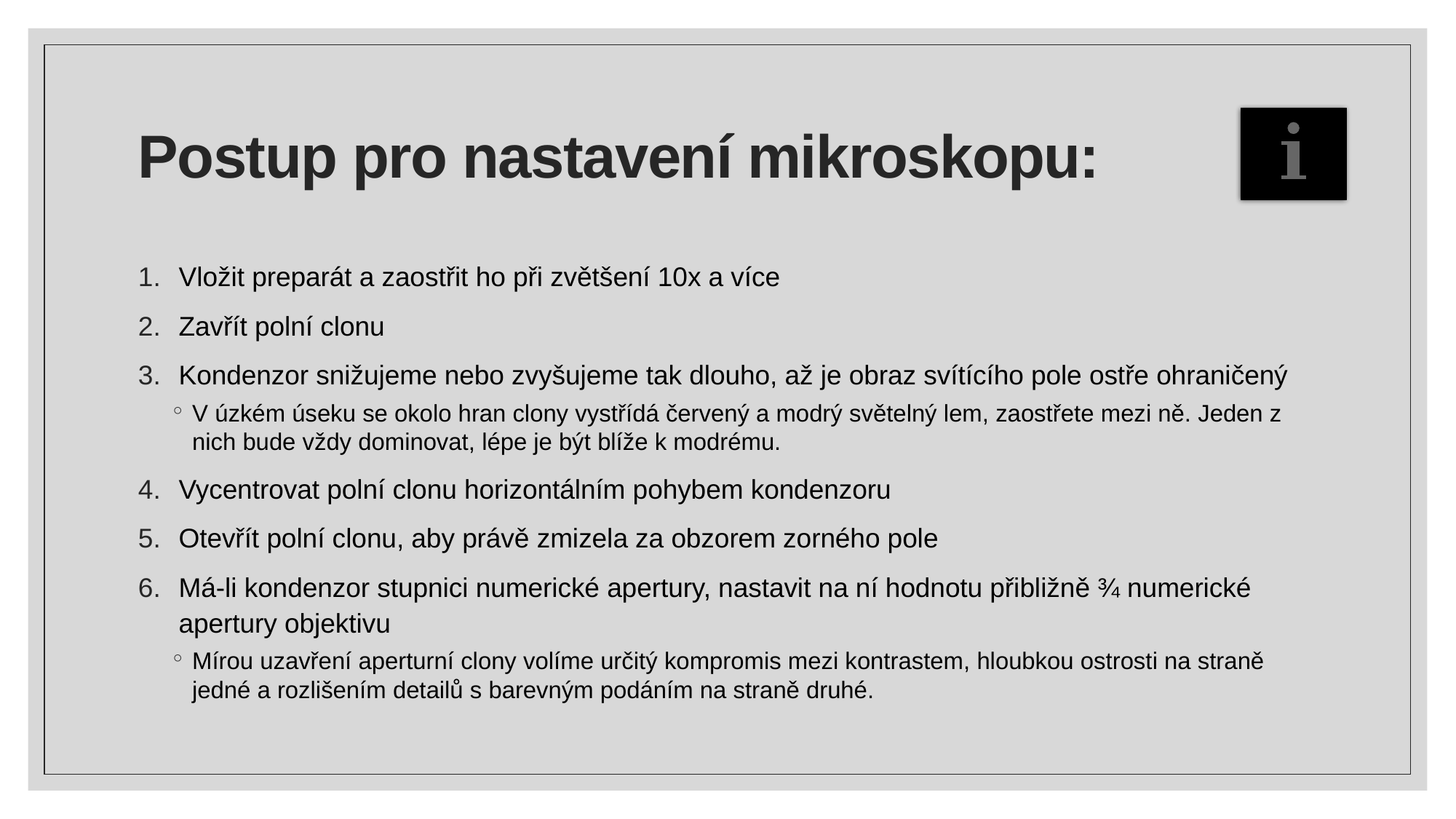

# Postup pro nastavení mikroskopu:

Vložit preparát a zaostřit ho při zvětšení 10x a více
Zavřít polní clonu
Kondenzor snižujeme nebo zvyšujeme tak dlouho, až je obraz svítícího pole ostře ohraničený
V úzkém úseku se okolo hran clony vystřídá červený a modrý světelný lem, zaostřete mezi ně. Jeden z nich bude vždy dominovat, lépe je být blíže k modrému.
Vycentrovat polní clonu horizontálním pohybem kondenzoru
Otevřít polní clonu, aby právě zmizela za obzorem zorného pole
Má-li kondenzor stupnici numerické apertury, nastavit na ní hodnotu přibližně ¾ numerické apertury objektivu
Mírou uzavření aperturní clony volíme určitý kompromis mezi kontrastem, hloubkou ostrosti na straně jedné a rozlišením detailů s barevným podáním na straně druhé.